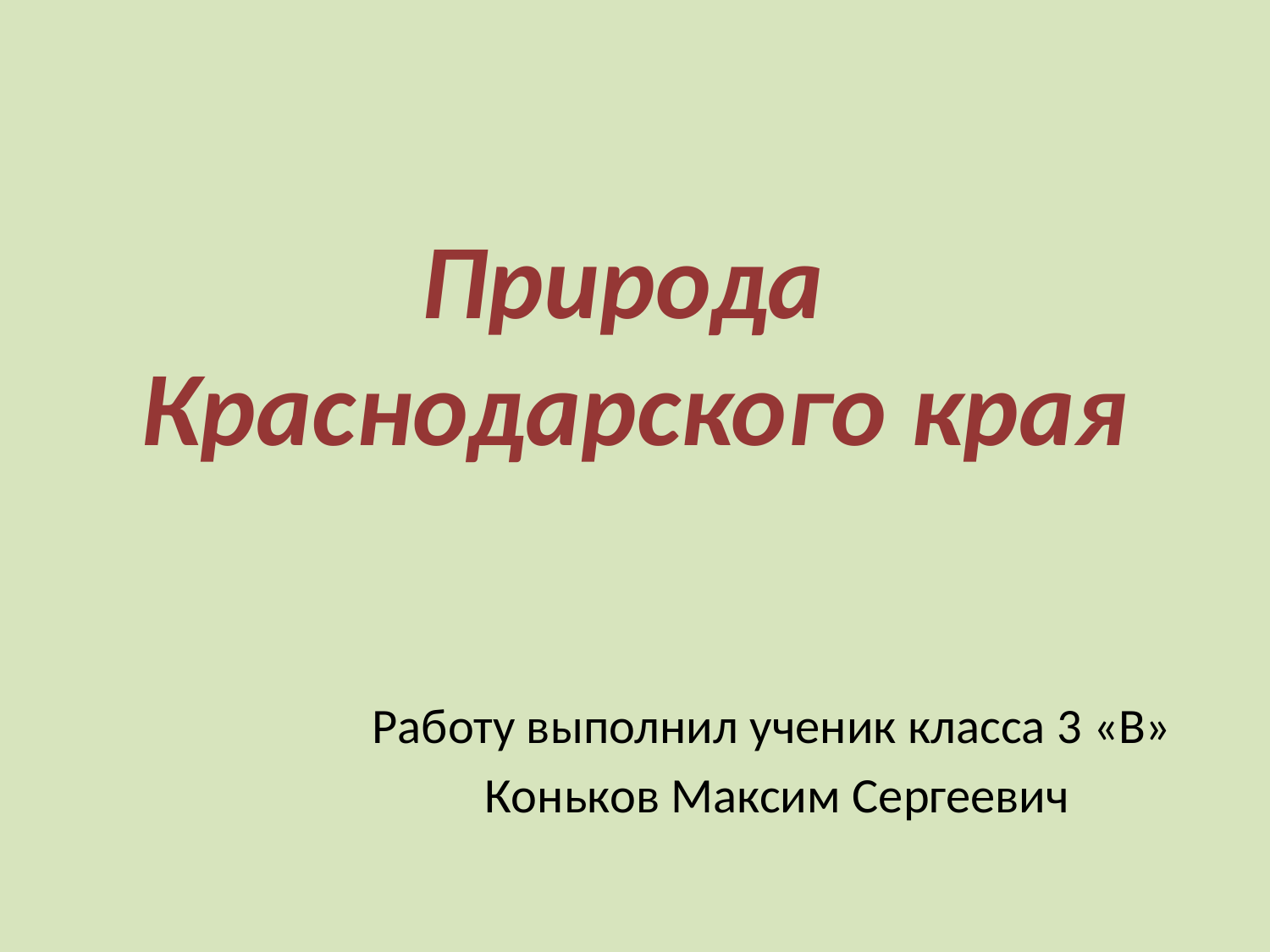

# Природа Краснодарского края
Работу выполнил ученик класса 3 «В»
Коньков Максим Сергеевич